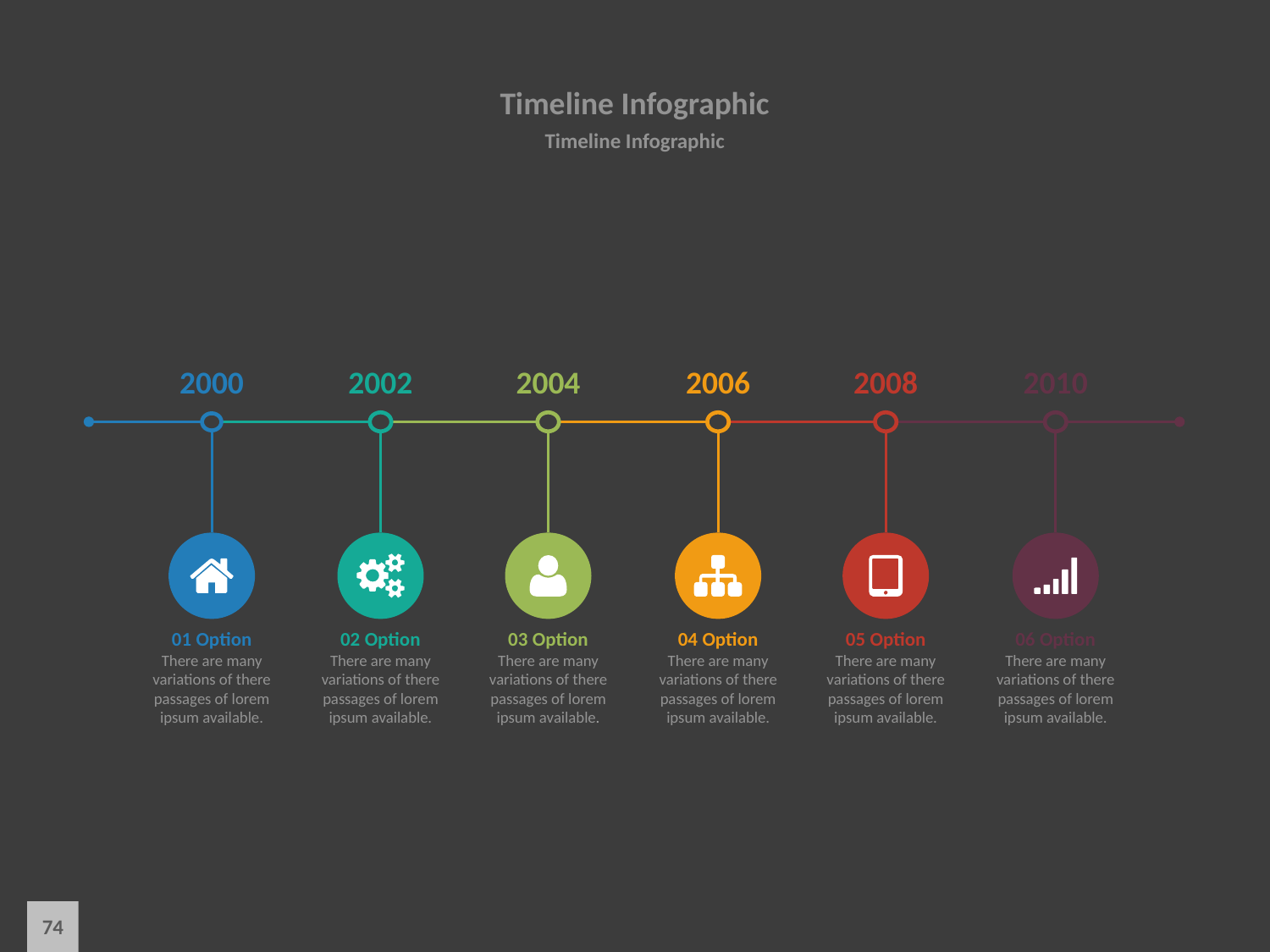

# Timeline Infographic
Timeline Infographic
2000
2002
2004
2006
2008
2010

01 Option
There are many variations of there passages of lorem ipsum available.
02 Option
There are many variations of there passages of lorem ipsum available.
03 Option
There are many variations of there passages of lorem ipsum available.
04 Option
There are many variations of there passages of lorem ipsum available.
05 Option
There are many variations of there passages of lorem ipsum available.
06 Option
There are many variations of there passages of lorem ipsum available.